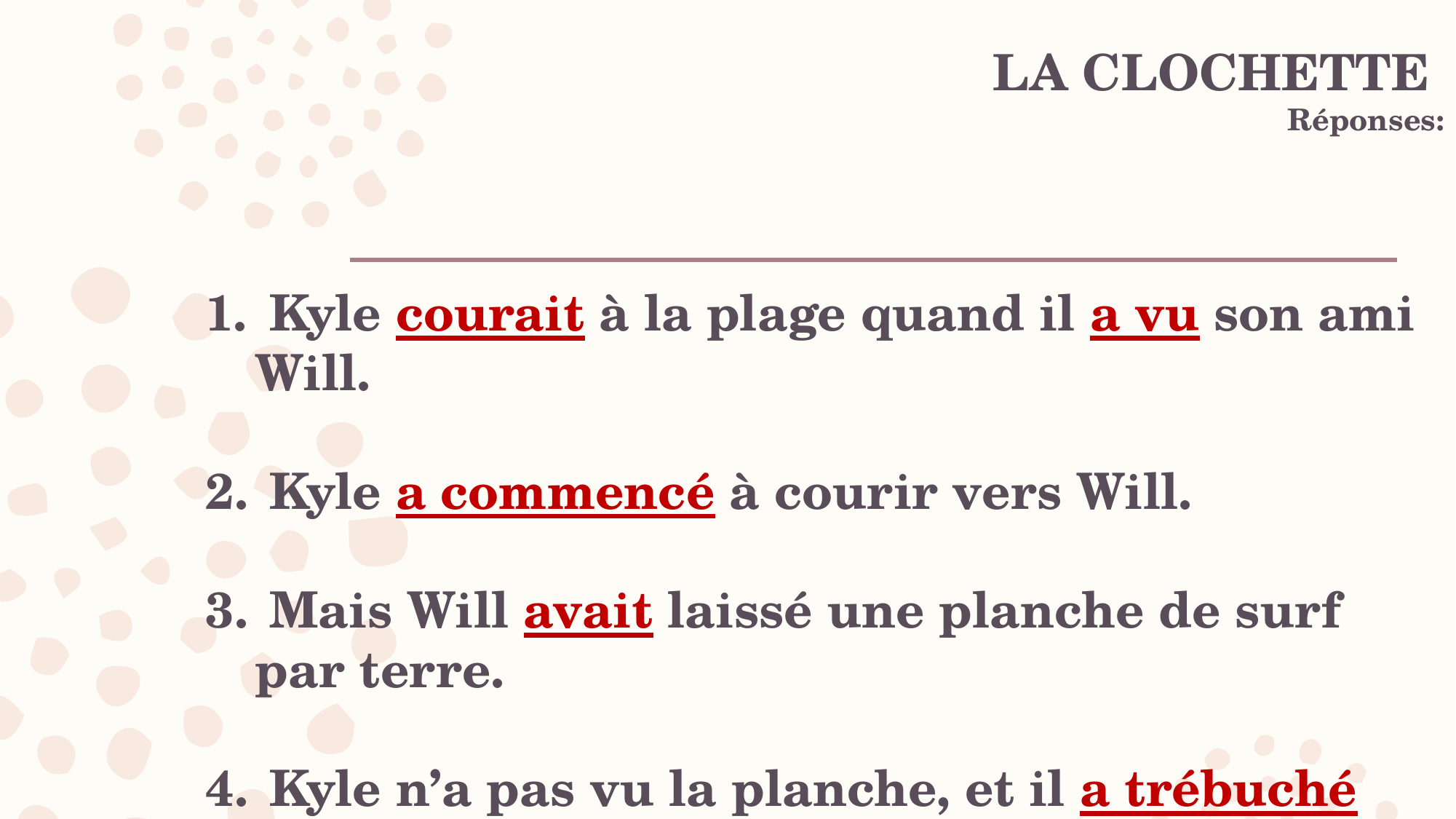

# LA CLOCHETTE Réponses:
 Kyle courait à la plage quand il a vu son ami Will.

 Kyle a commencé à courir vers Will.

 Mais Will avait laissé une planche de surf par terre.

 Kyle n’a pas vu la planche, et il a trébuché